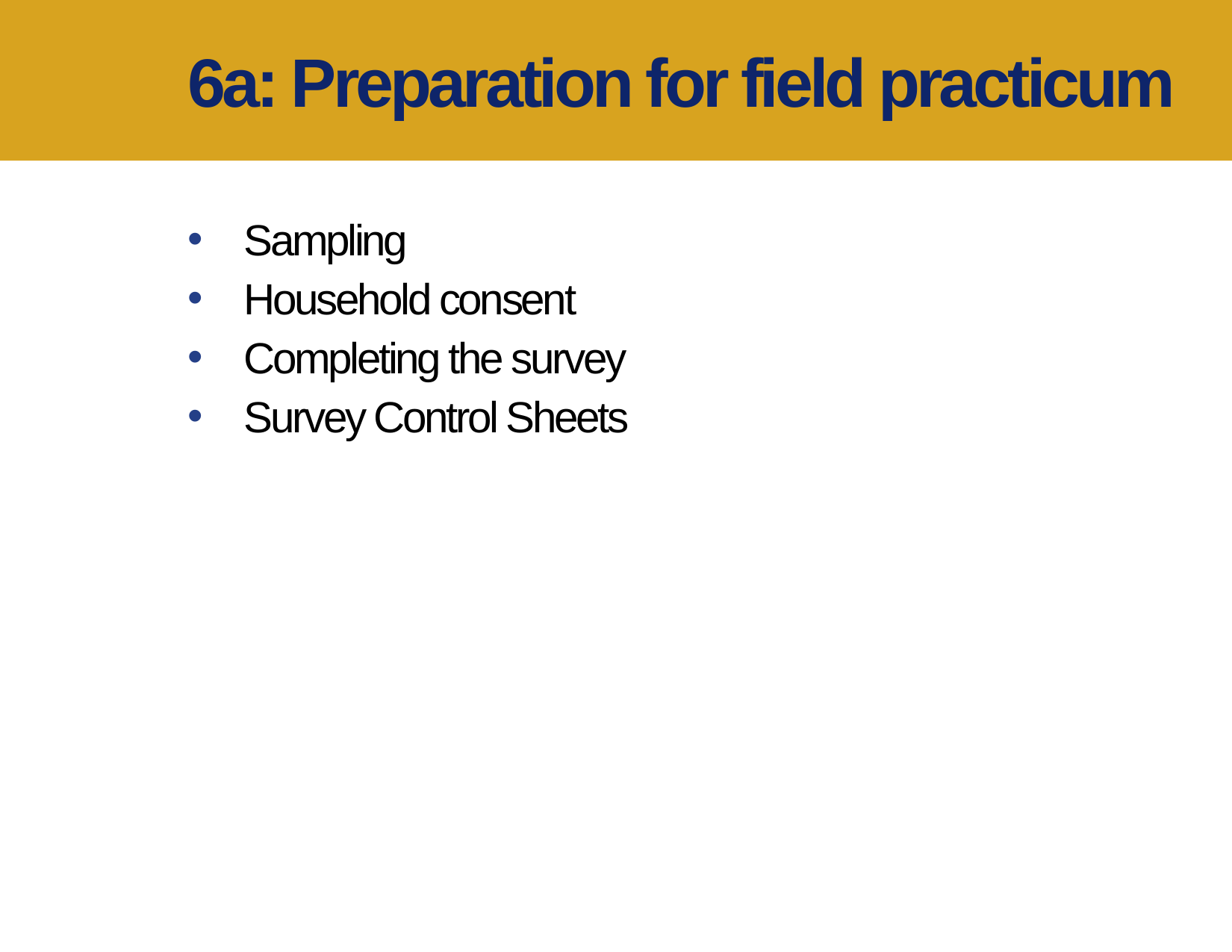

6a: Preparation for field practicum
Sampling
Household consent
Completing the survey
Survey Control Sheets